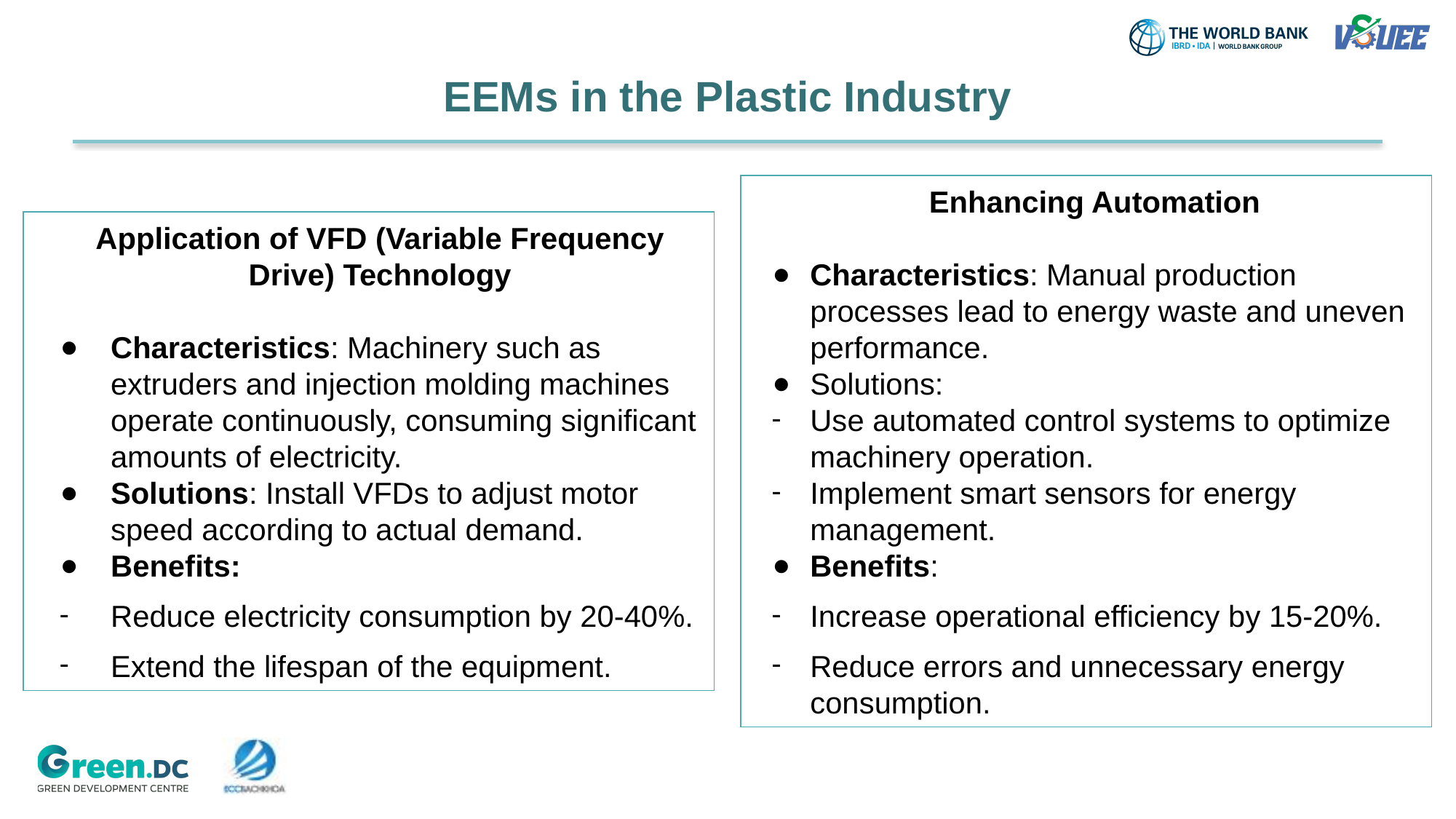

# EEMs in the Plastic Industry
Enhancing Automation

Characteristics: Manual production processes lead to energy waste and uneven performance.
Solutions:
Use automated control systems to optimize machinery operation.
Implement smart sensors for energy management.
Benefits:
Increase operational efficiency by 15-20%.
Reduce errors and unnecessary energy consumption.
Application of VFD (Variable Frequency Drive) Technology

Characteristics: Machinery such as extruders and injection molding machines operate continuously, consuming significant amounts of electricity.
Solutions: Install VFDs to adjust motor speed according to actual demand.
Benefits:
Reduce electricity consumption by 20-40%.
Extend the lifespan of the equipment.